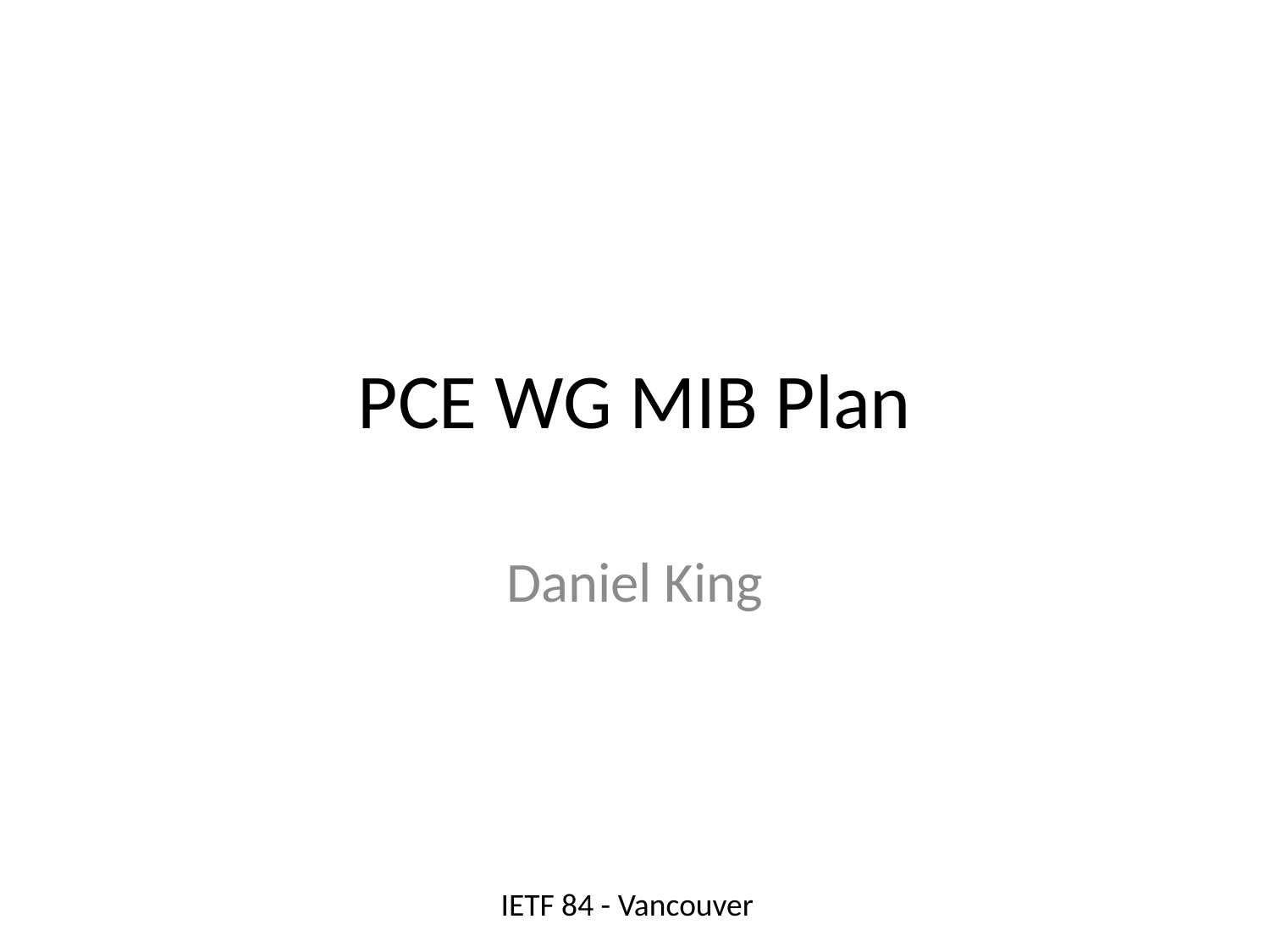

# PCE WG MIB Plan
Daniel King
IETF 84 - Vancouver